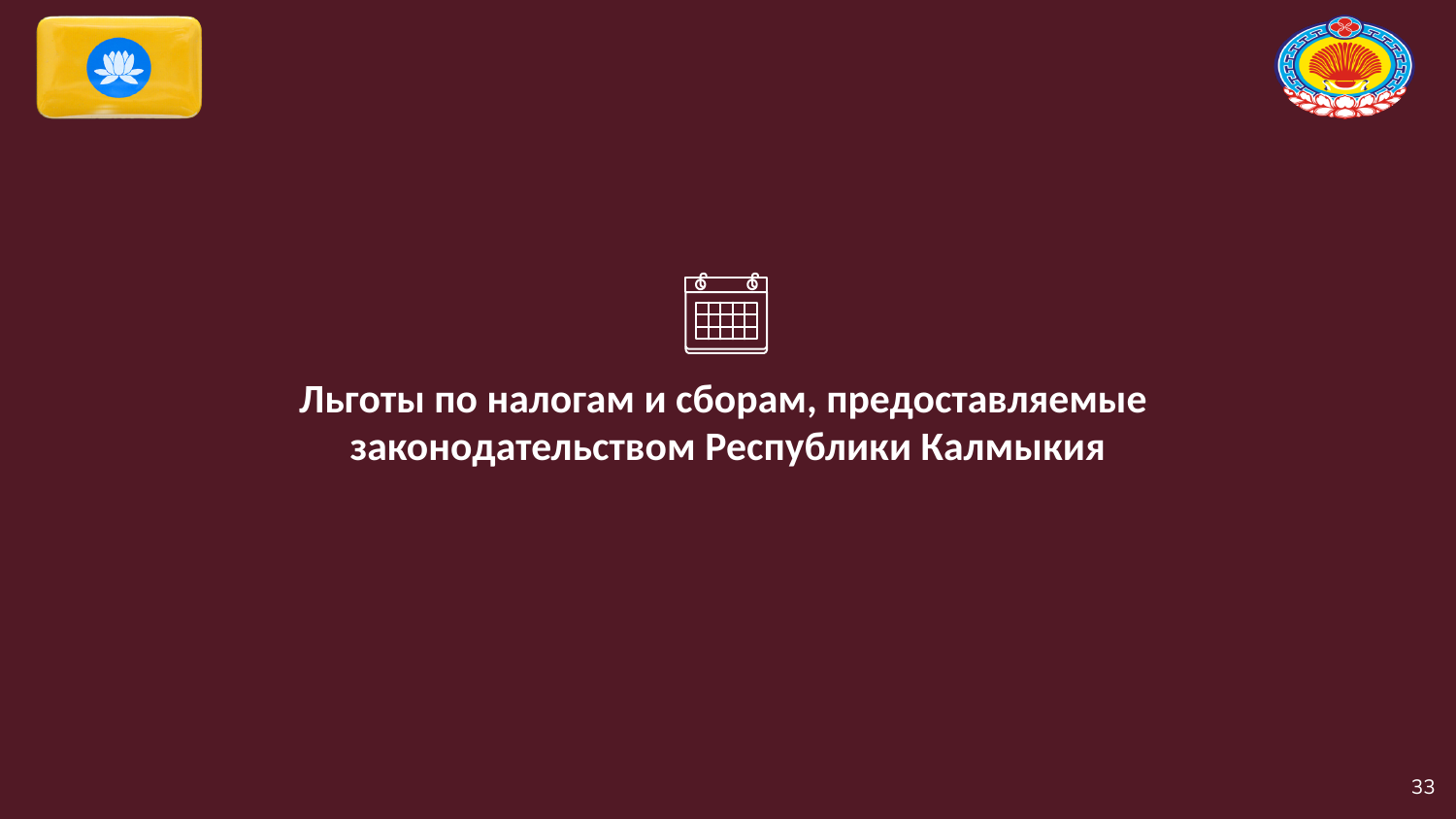

Льготы по налогам и сборам, предоставляемые
законодательством Республики Калмыкия
33